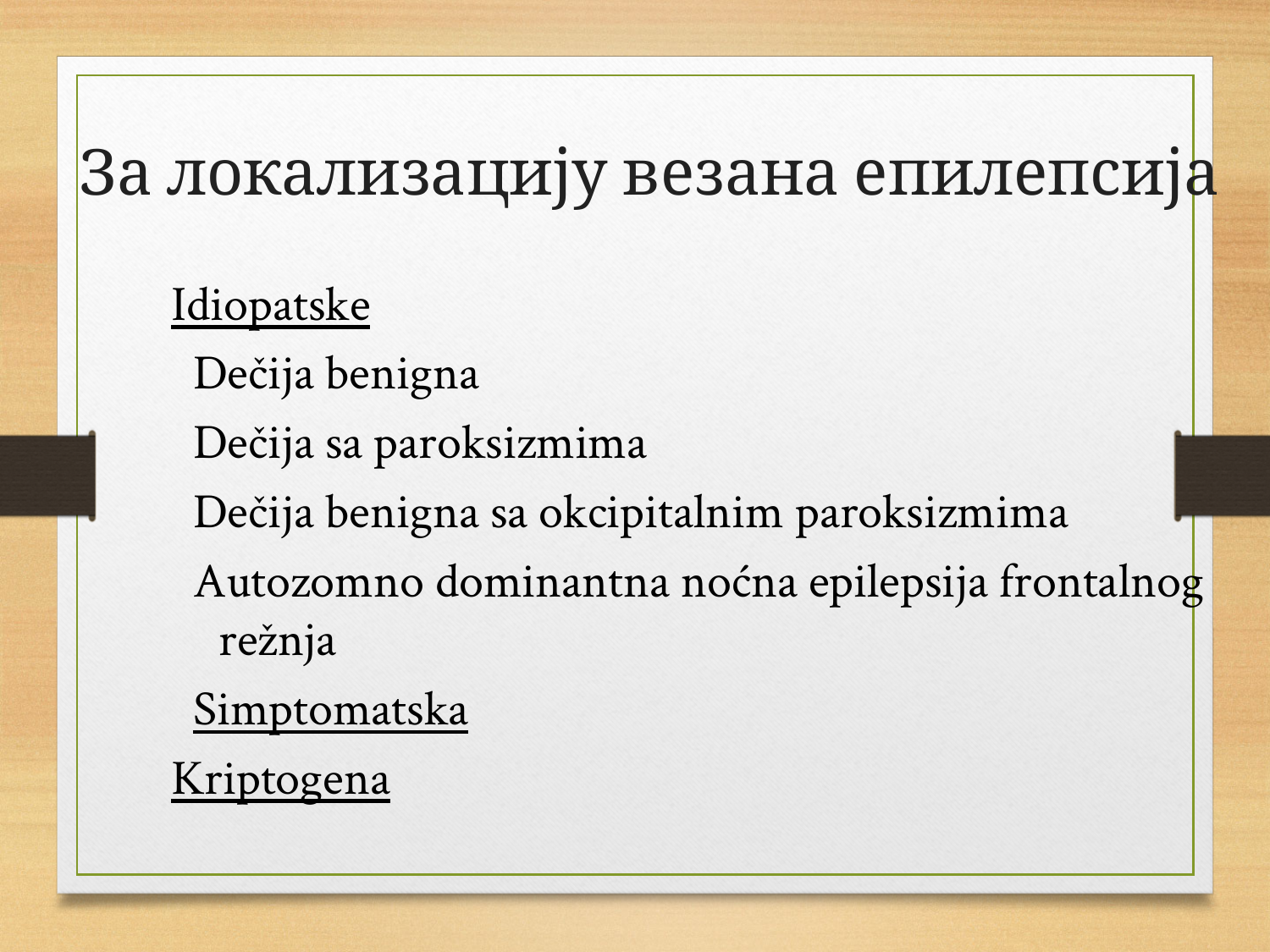

За локализацију везана епилепсија
Idiopatske
  Dečija benigna
  Dečija sa paroksizmima
  Dečija benigna sa okcipitalnim paroksizmima
  Autozomno dominantna noćna epilepsija frontalnog režnja
  Simptomatska
Kriptogena